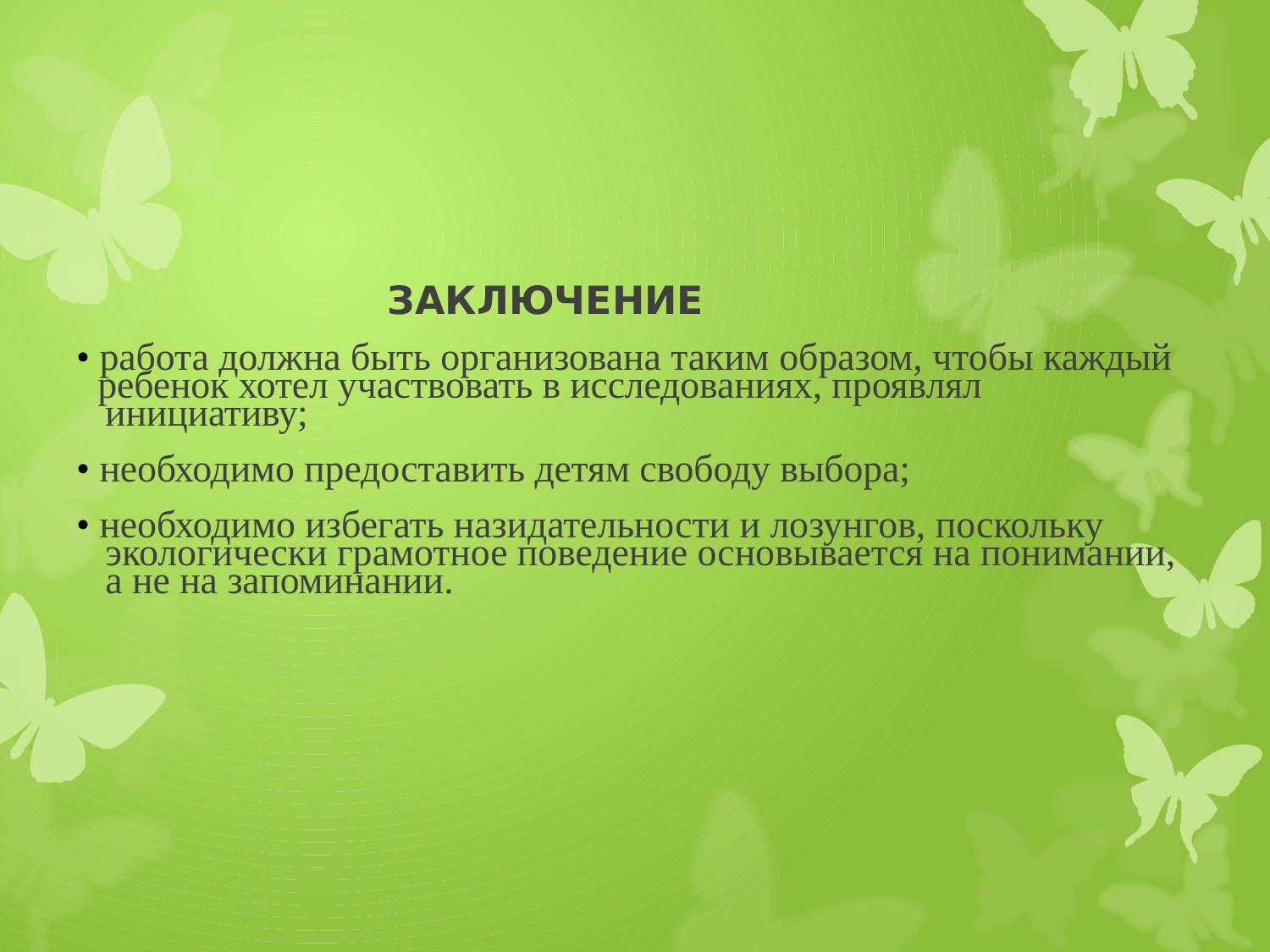

# ЗАКЛЮЧЕНИЕ • работа должна быть организована таким образом, чтобы каждый ребенок хотел участвовать в исследованиях, проявлял инициативу; • необходимо предоставить детям свободу выбора; • необходимо избегать назидательности и лозунгов, поскольку экологически грамотное поведение основывается на понимании, а не на запоминании.